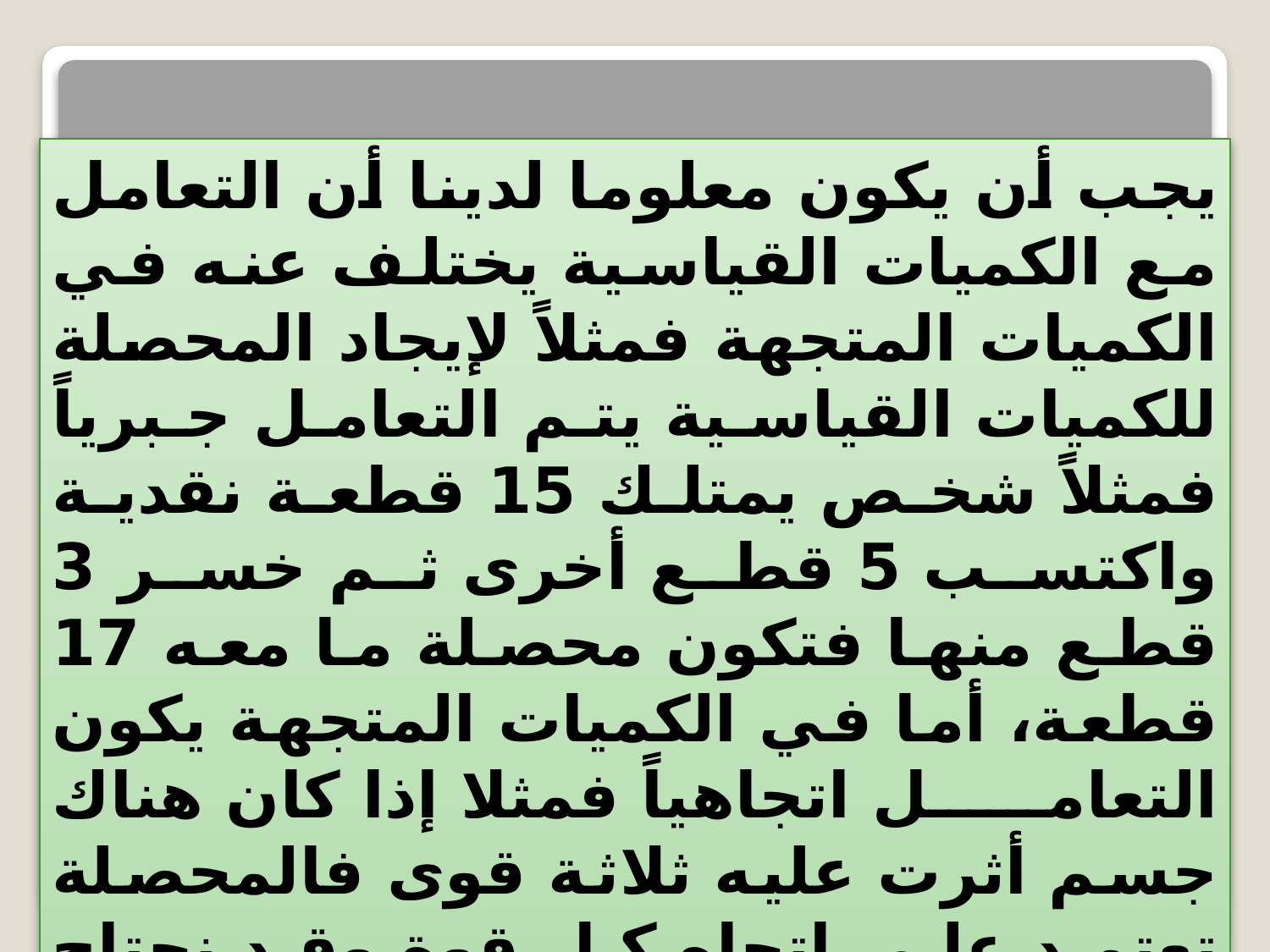

يجب أن يكون معلوما لدينا أن التعامل مع الكميات القياسية يختلف عنه في الكميات المتجهة فمثلاً لإيجاد المحصلة للكميات القياسية يتم التعامل جبرياً فمثلاً شخص يمتلك 15 قطعة نقدية واكتسب 5 قطع أخرى ثم خسر 3 قطع منها فتكون محصلة ما معه 17 قطعة، أما في الكميات المتجهة يكون التعامل اتجاهياً فمثلا إذا كان هناك جسم أثرت عليه ثلاثة قوى فالمحصلة تعتمد على اتجاه كل قوة وقد نحتاج إلى عمل تحليل للمتجهات لإيجاد المركبات الرئيسية والمركبات الأفقية ثم نحسب المحصلة ونحدد اتجاهها، لذا فإن التعامل مع الكميات المتجهة في الأغلب يكون أصعب قليلاً منها في التعامل مع الكميات القياسية.